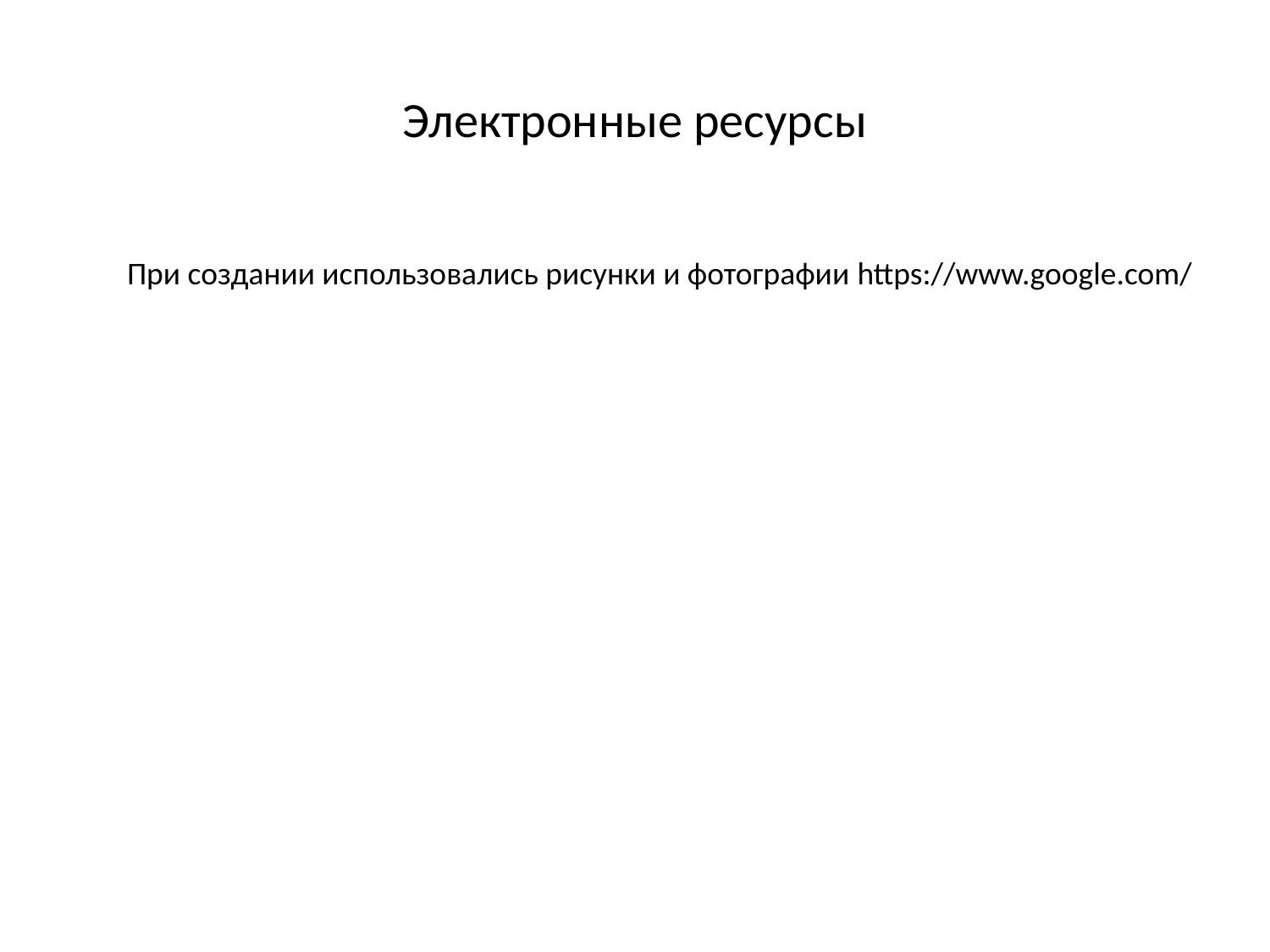

# Электронные ресурсы
    При создании использовались рисунки и фотографии https://www.google.com/